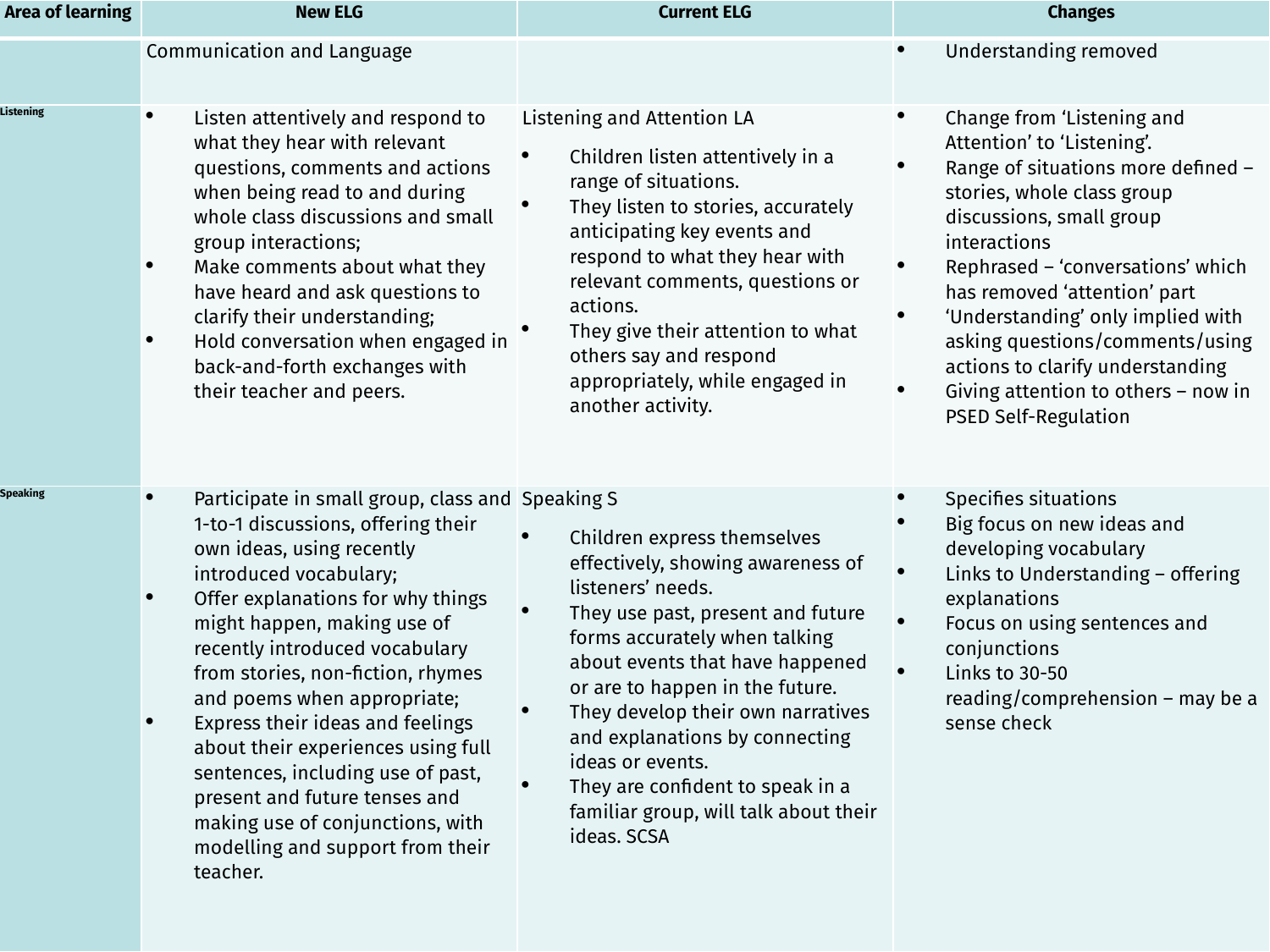

| Area of learning | New ELG | Current ELG | Changes |
| --- | --- | --- | --- |
|  | Communication and Language |  | Understanding removed |
| Listening | Listen attentively and respond to what they hear with relevant questions, comments and actions when being read to and during whole class discussions and small group interactions; Make comments about what they have heard and ask questions to clarify their understanding; Hold conversation when engaged in back-and-forth exchanges with their teacher and peers. | Listening and Attention LA Children listen attentively in a range of situations. They listen to stories, accurately anticipating key events and respond to what they hear with relevant comments, questions or actions. They give their attention to what others say and respond appropriately, while engaged in another activity. | Change from ‘Listening and Attention’ to ‘Listening’. Range of situations more defined – stories, whole class group discussions, small group interactions Rephrased – ‘conversations’ which has removed ‘attention’ part ‘Understanding’ only implied with asking questions/comments/using actions to clarify understanding Giving attention to others – now in PSED Self-Regulation |
| Speaking | Participate in small group, class and 1-to-1 discussions, offering their own ideas, using recently introduced vocabulary; Offer explanations for why things might happen, making use of recently introduced vocabulary from stories, non-fiction, rhymes and poems when appropriate; Express their ideas and feelings about their experiences using full sentences, including use of past, present and future tenses and making use of conjunctions, with modelling and support from their teacher. | Speaking S Children express themselves effectively, showing awareness of listeners’ needs. They use past, present and future forms accurately when talking about events that have happened or are to happen in the future. They develop their own narratives and explanations by connecting ideas or events. They are confident to speak in a familiar group, will talk about their ideas. SCSA | Specifies situations Big focus on new ideas and developing vocabulary Links to Understanding – offering explanations Focus on using sentences and conjunctions Links to 30-50 reading/comprehension – may be a sense check |